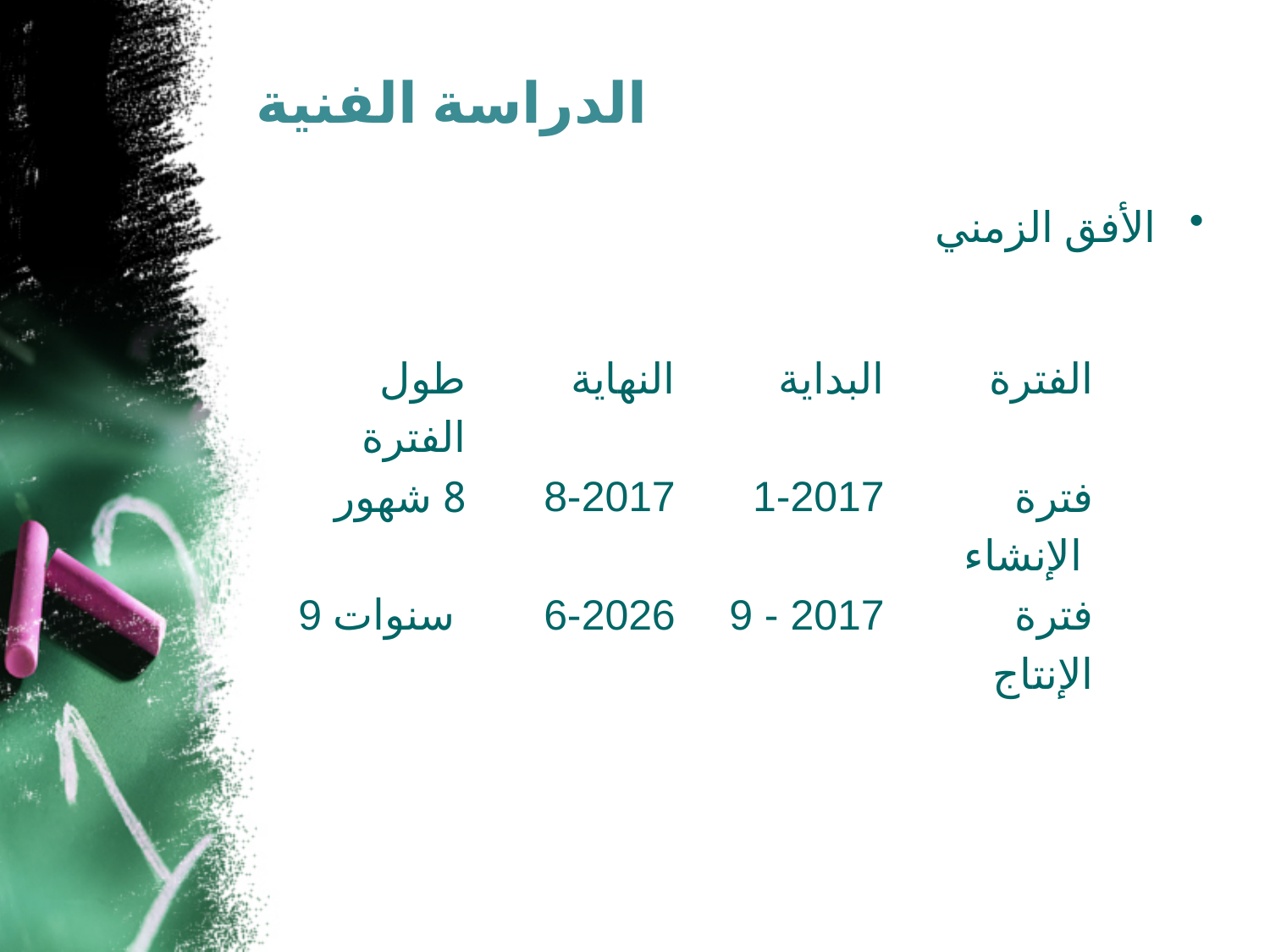

# الدراسة الفنية
الأفق الزمني

| طول الفترة | النهاية | البداية | الفترة |
| --- | --- | --- | --- |
| 8 شهور | 8-2017 | 1-2017 | فترة الإنشاء |
| 9 سنوات | 6-2026 | 9 - 2017 | فترة الإنتاج |